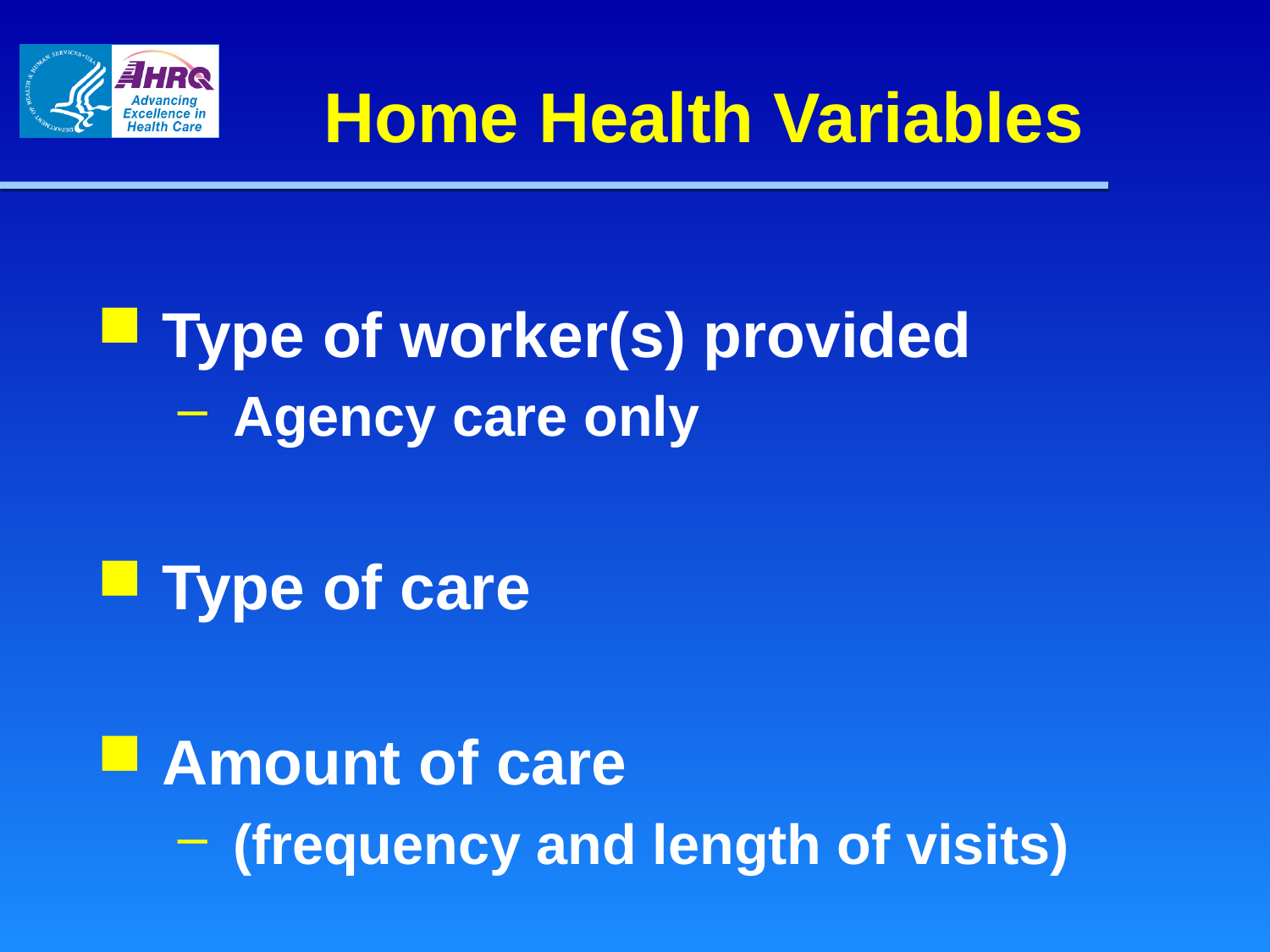

# Home Health Variables

Type of worker(s) provided
Agency care only

Type of care

Amount of care
(frequency and length of visits)